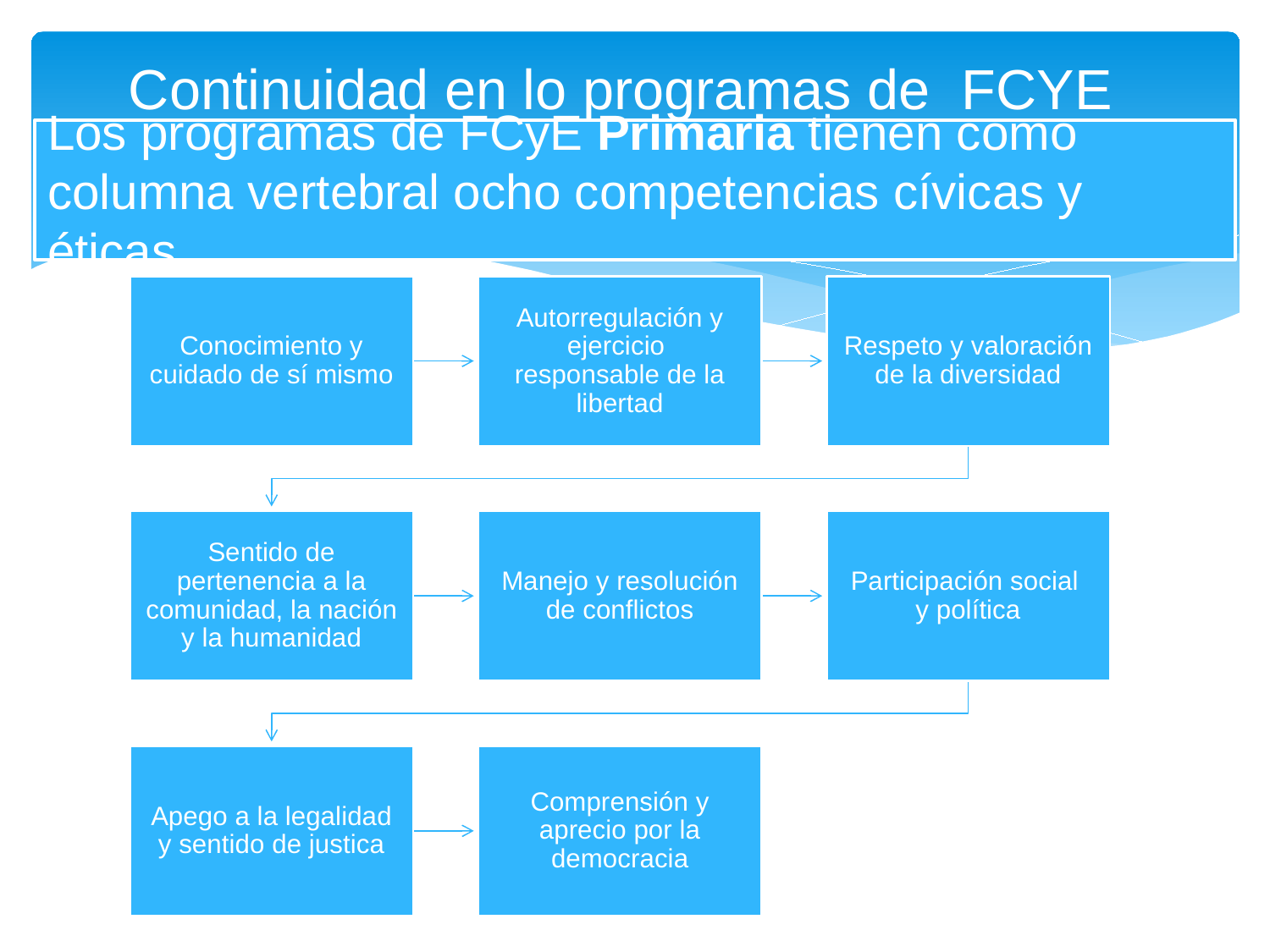

# Continuidad en lo programas de  FCYE
Los programas de FCyE Primaria tienen como columna vertebral ocho competencias cívicas y éticas.

Conocimiento y cuidado de sí mismo

Autorregulación y ejercicio  responsable de la libertad

Respeto y valoración de la diversidad

Sentido de pertenencia a la comunidad, la nación y la humanidad

Manejo y resolución de conflictos

Participación social  y política

Apego a la legalidad y sentido de justica
Comprensión y aprecio por la democracia